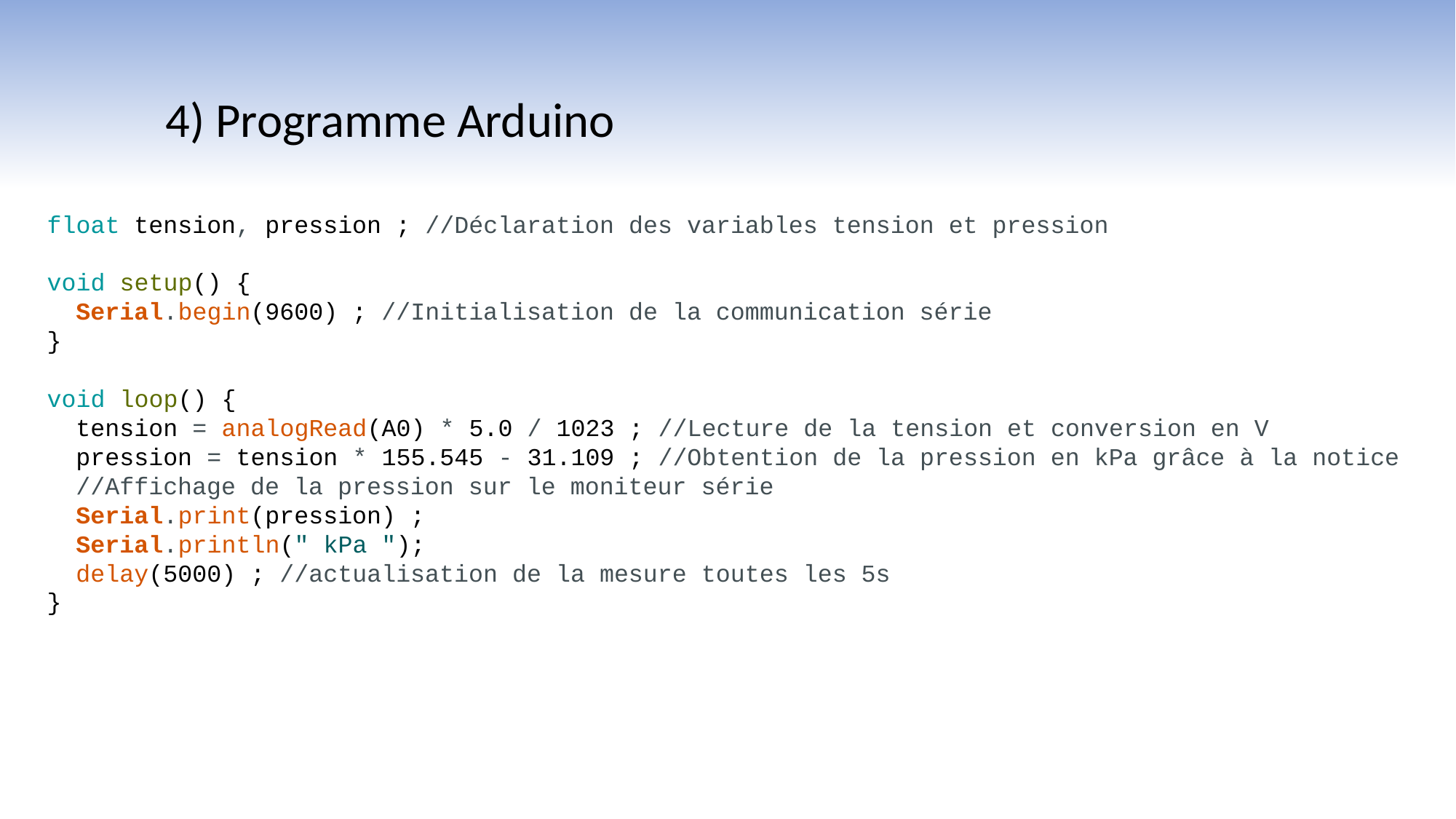

# 4) Programme Arduino
float tension, pression ; //Déclaration des variables tension et pression

void setup() {
  Serial.begin(9600) ; //Initialisation de la communication série
}

void loop() {
  tension = analogRead(A0) * 5.0 / 1023 ; //Lecture de la tension et conversion en V
  pression = tension * 155.545 - 31.109 ; //Obtention de la pression en kPa grâce à la notice
  //Affichage de la pression sur le moniteur série
  Serial.print(pression) ;
  Serial.println(" kPa ");
  delay(5000) ; //actualisation de la mesure toutes les 5s
}